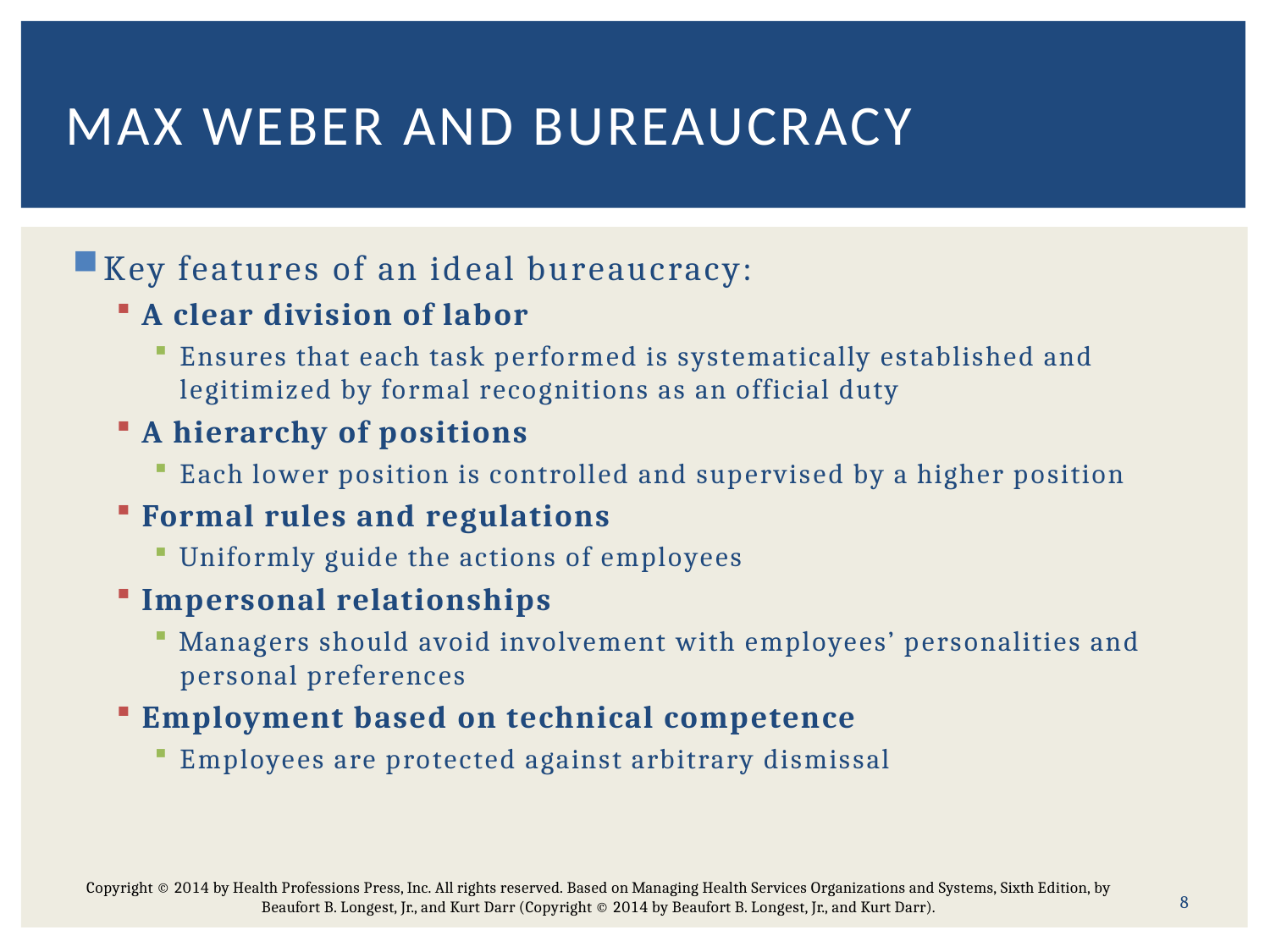

# Max Weber and bureaucracy
Key features of an ideal bureaucracy:
A clear division of labor
Ensures that each task performed is systematically established and legitimized by formal recognitions as an official duty
A hierarchy of positions
Each lower position is controlled and supervised by a higher position
Formal rules and regulations
Uniformly guide the actions of employees
Impersonal relationships
Managers should avoid involvement with employees’ personalities and personal preferences
Employment based on technical competence
Employees are protected against arbitrary dismissal
8